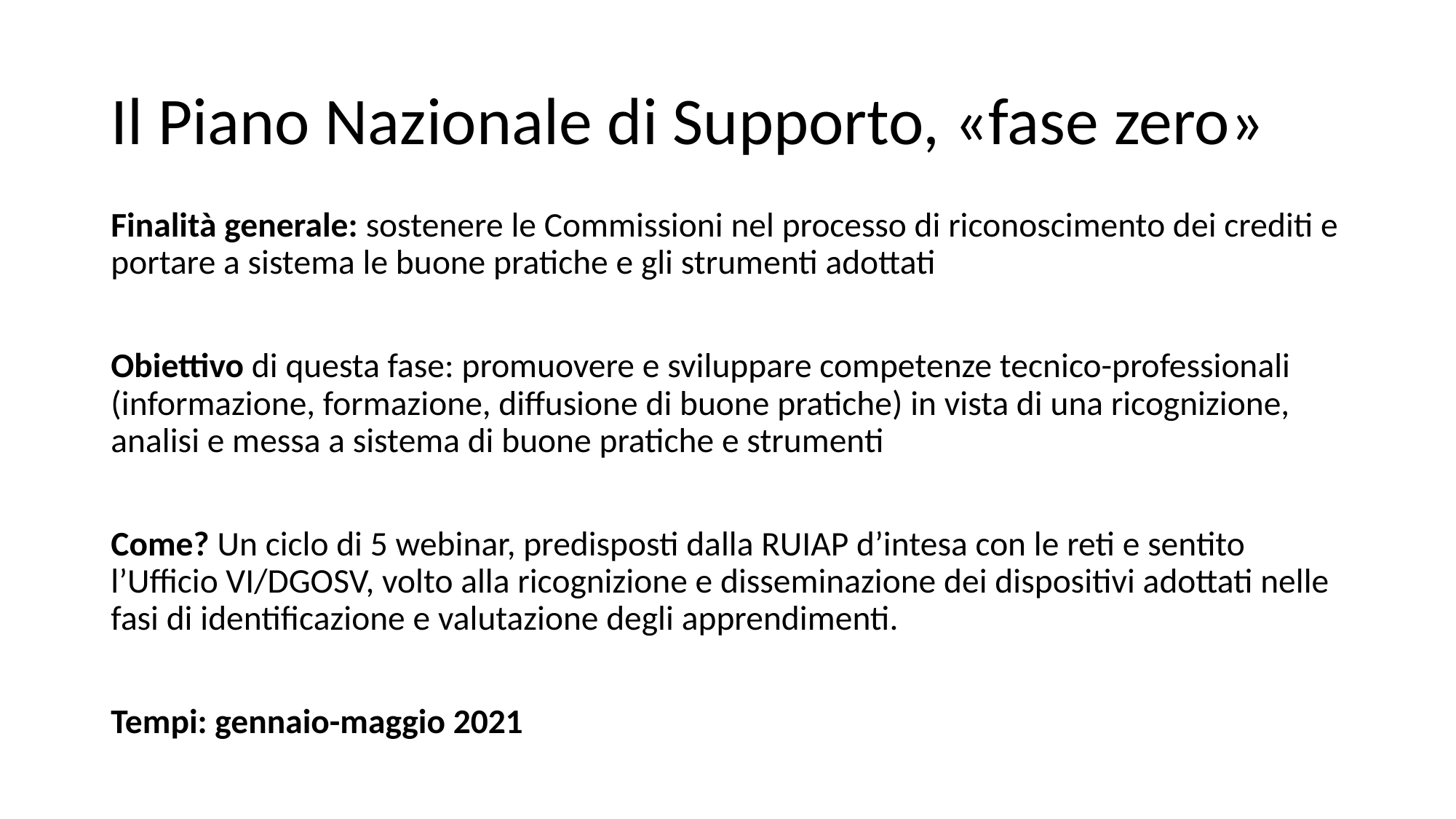

# Il Piano Nazionale di Supporto, «fase zero»
Finalità generale: sostenere le Commissioni nel processo di riconoscimento dei crediti e portare a sistema le buone pratiche e gli strumenti adottati

Obiettivo di questa fase: promuovere e sviluppare competenze tecnico-professionali (informazione, formazione, diffusione di buone pratiche) in vista di una ricognizione, analisi e messa a sistema di buone pratiche e strumenti

Come? Un ciclo di 5 webinar, predisposti dalla RUIAP d’intesa con le reti e sentito l’Ufficio VI/DGOSV, volto alla ricognizione e disseminazione dei dispositivi adottati nelle fasi di identificazione e valutazione degli apprendimenti.

Tempi: gennaio-maggio 2021